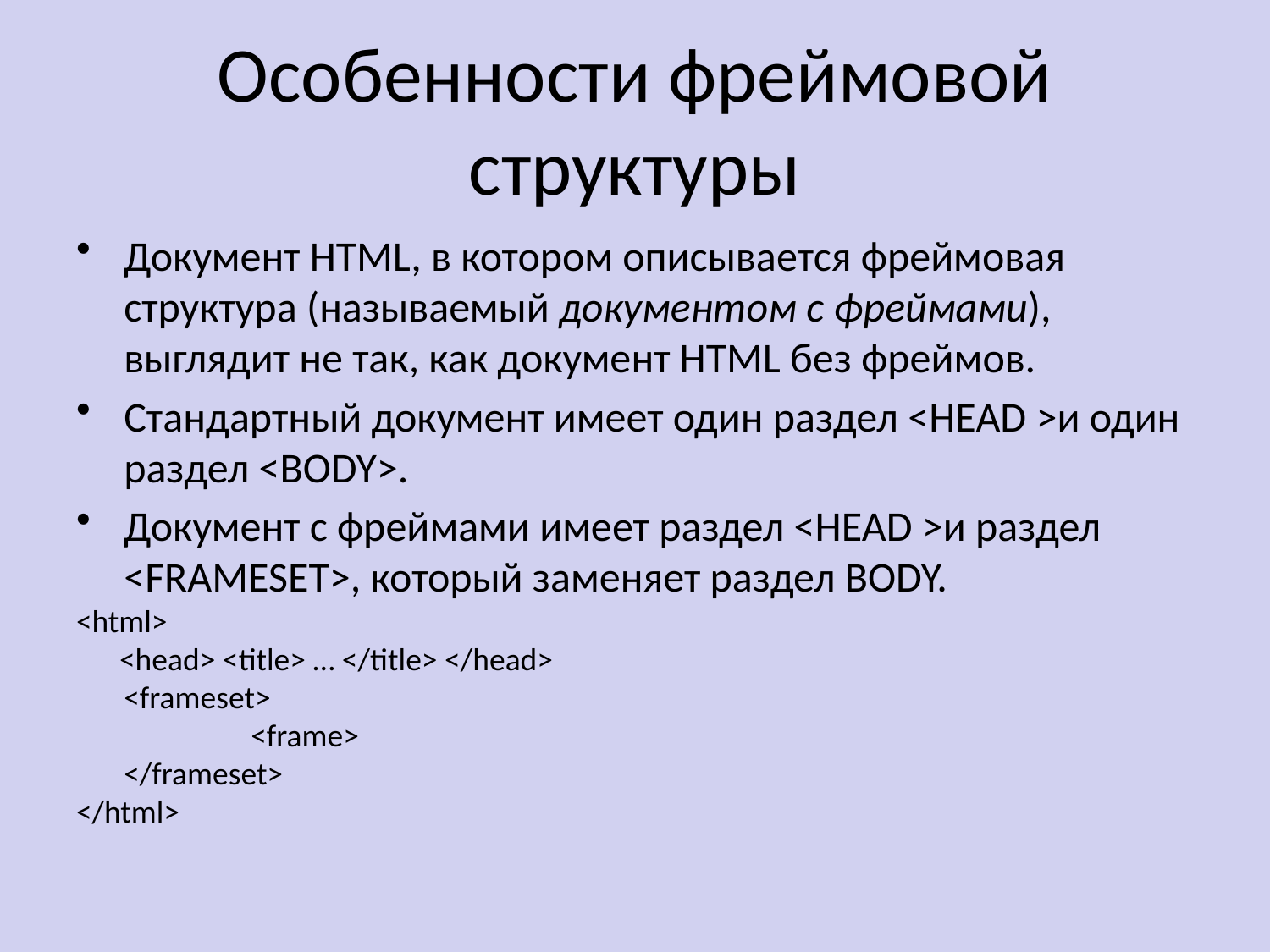

# Особенности фреймовой структуры
Документ HTML, в котором описывается фреймовая структура (называемый документом с фреймами), выглядит не так, как документ HTML без фреймов.
Стандартный документ имеет один раздел <HEAD >и один раздел <BODY>.
Документ с фреймами имеет раздел <HEAD >и раздел <FRAMESET>, который заменяет раздел BODY.
<html>
      <head> <title> … </title> </head>
	<frameset>
		<frame>
	</frameset>
</html>